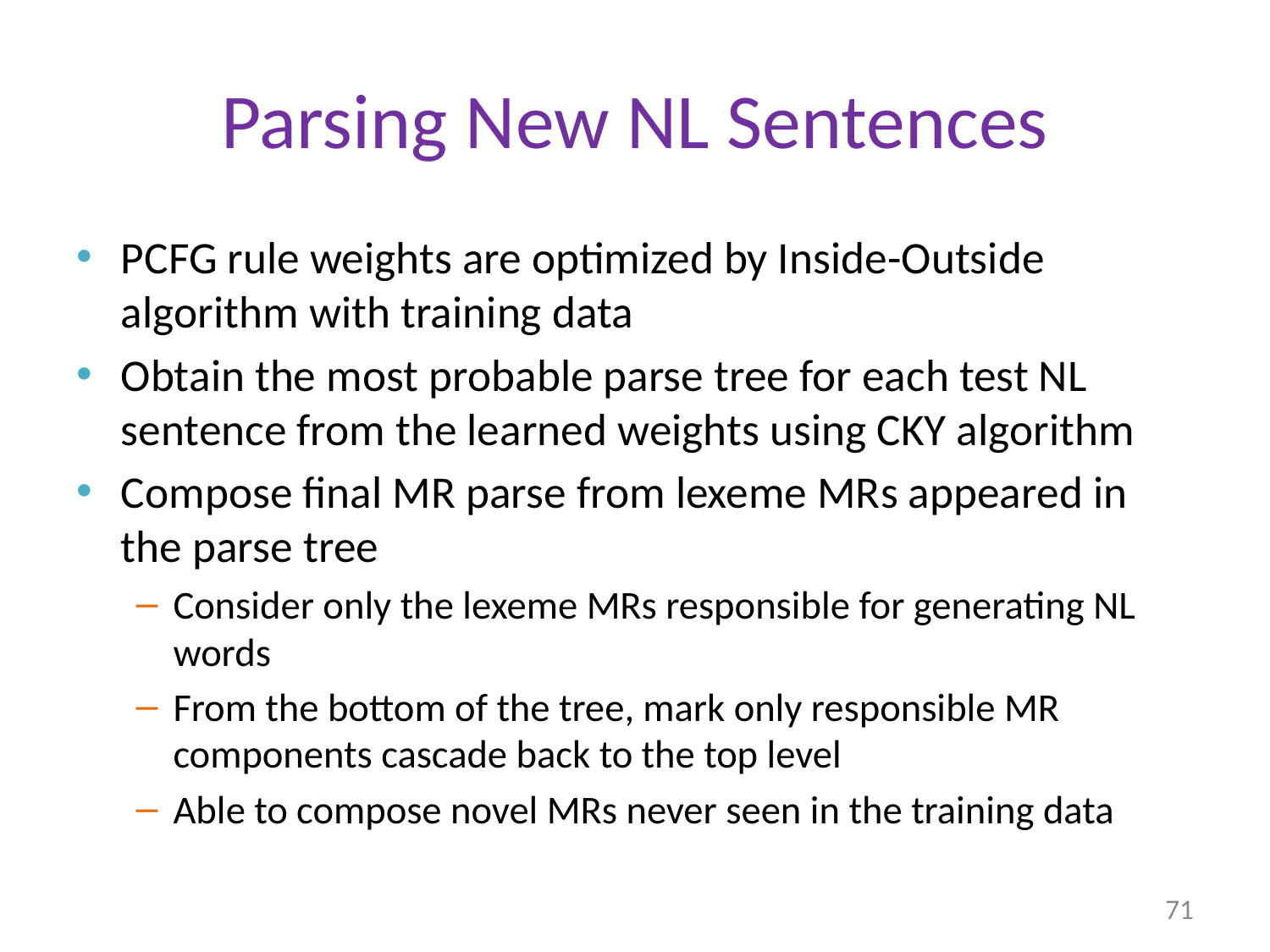

# Parsing New NL Sentences
PCFG rule weights are optimized by Inside-Outside algorithm with training data
Obtain the most probable parse tree for each test NL sentence from the learned weights using CKY algorithm
Compose final MR parse from lexeme MRs appeared in the parse tree
Consider only the lexeme MRs responsible for generating NL words
From the bottom of the tree, mark only responsible MR components cascade back to the top level
Able to compose novel MRs never seen in the training data

71